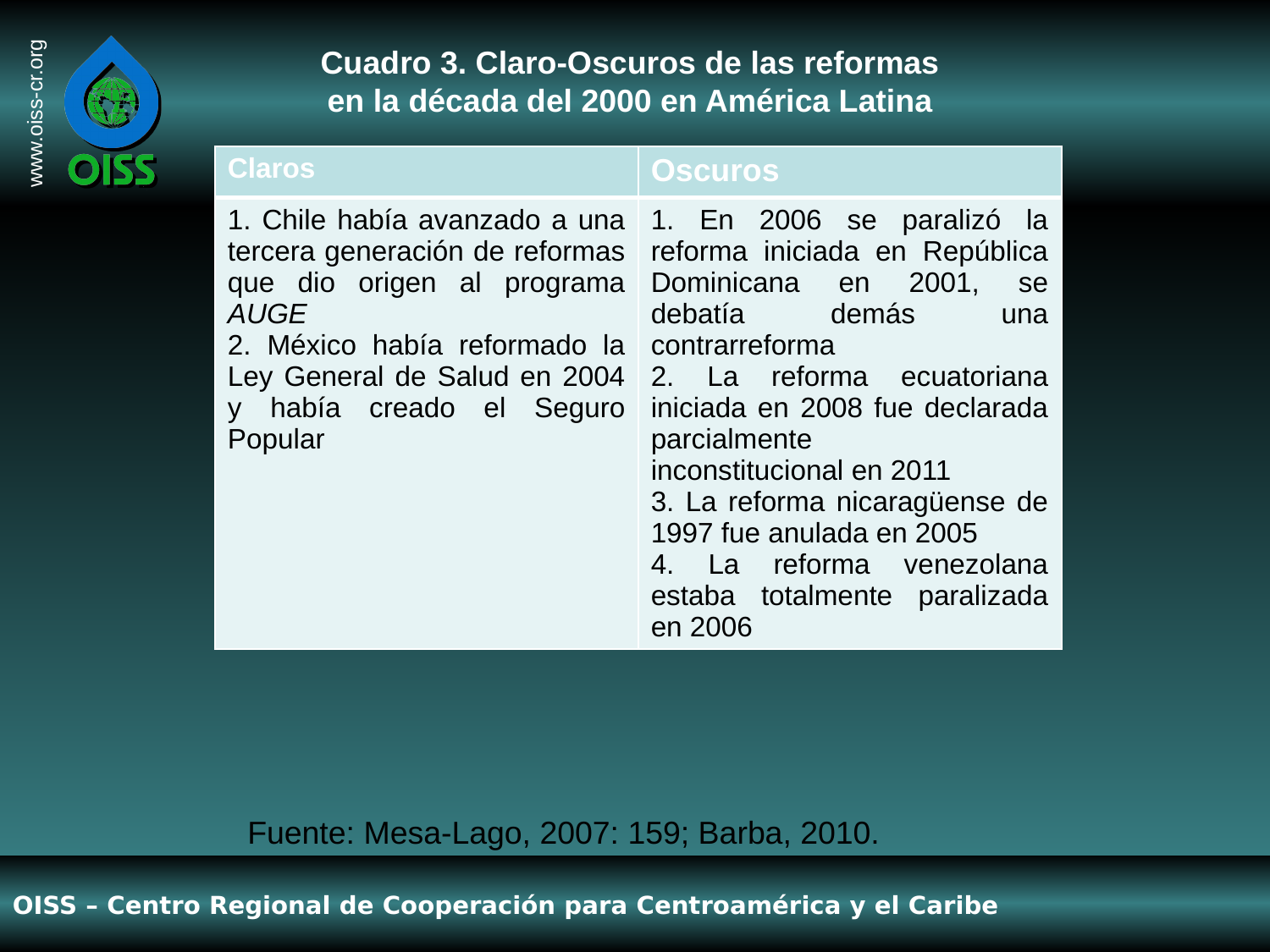

Cuadro 3. Claro-Oscuros de las reformas
en la década del 2000 en América Latina
| Claros | Oscuros |
| --- | --- |
| 1. Chile había avanzado a una tercera generación de reformas que dio origen al programa AUGE 2. México había reformado la Ley General de Salud en 2004 y había creado el Seguro Popular | 1. En 2006 se paralizó la reforma iniciada en República Dominicana en 2001, se debatía demás una contrarreforma 2. La reforma ecuatoriana iniciada en 2008 fue declarada parcialmente inconstitucional en 2011 3. La reforma nicaragüense de 1997 fue anulada en 2005 4. La reforma venezolana estaba totalmente paralizada en 2006 |
Fuente: Mesa-Lago, 2007: 159; Barba, 2010.